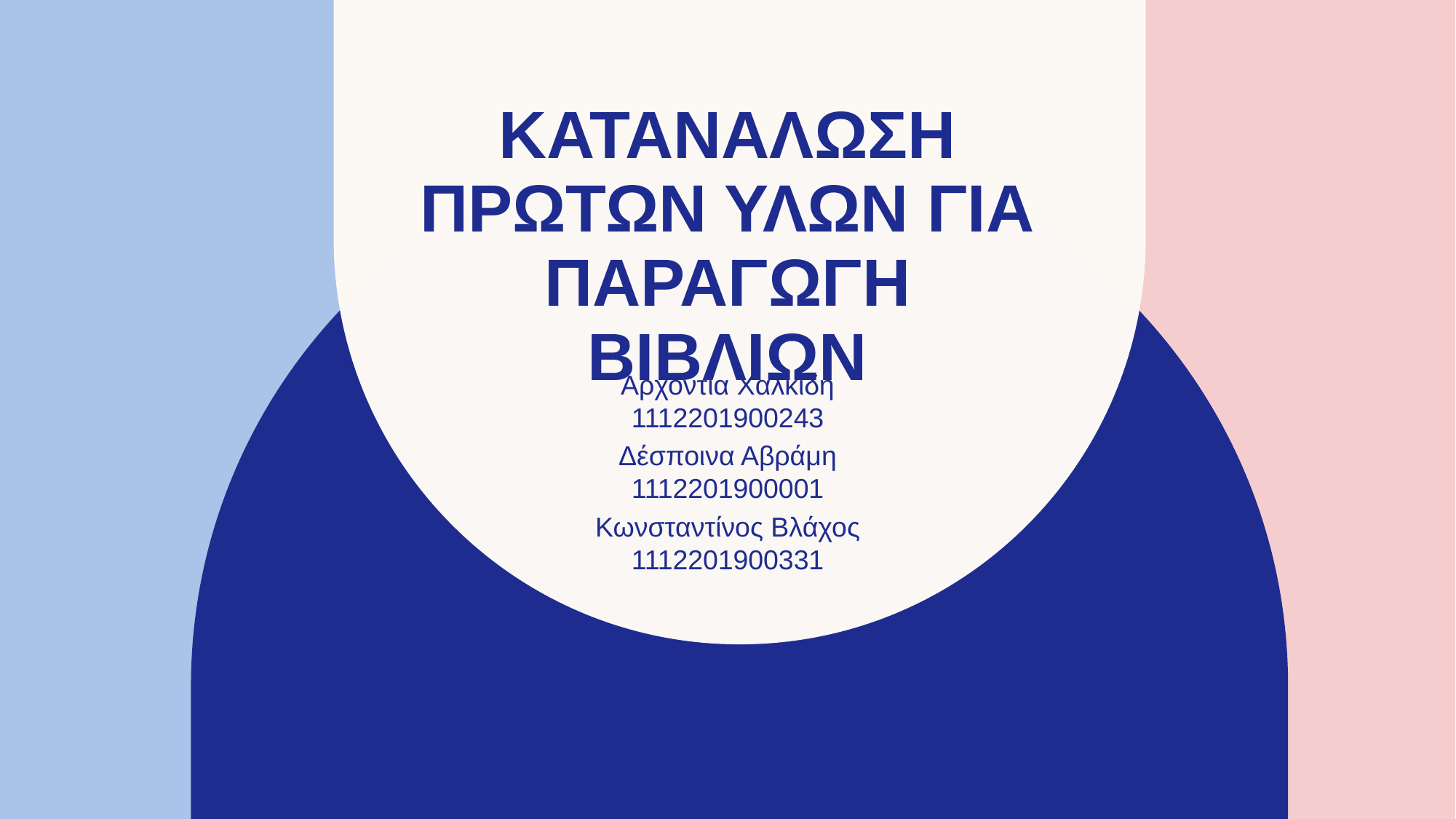

# ΚΑΤΑΝΑΛΩΣΗ ΠΡΩΤΩΝ ΥΛΩΝ ΓΙΑ ΠΑΡΑΓΩΓΗ ΒΙΒΛΙΩΝ
Αρχοντία Χαλκίδη 1112201900243
Δέσποινα Αβράμη 1112201900001
Κωνσταντίνος Βλάχος 1112201900331